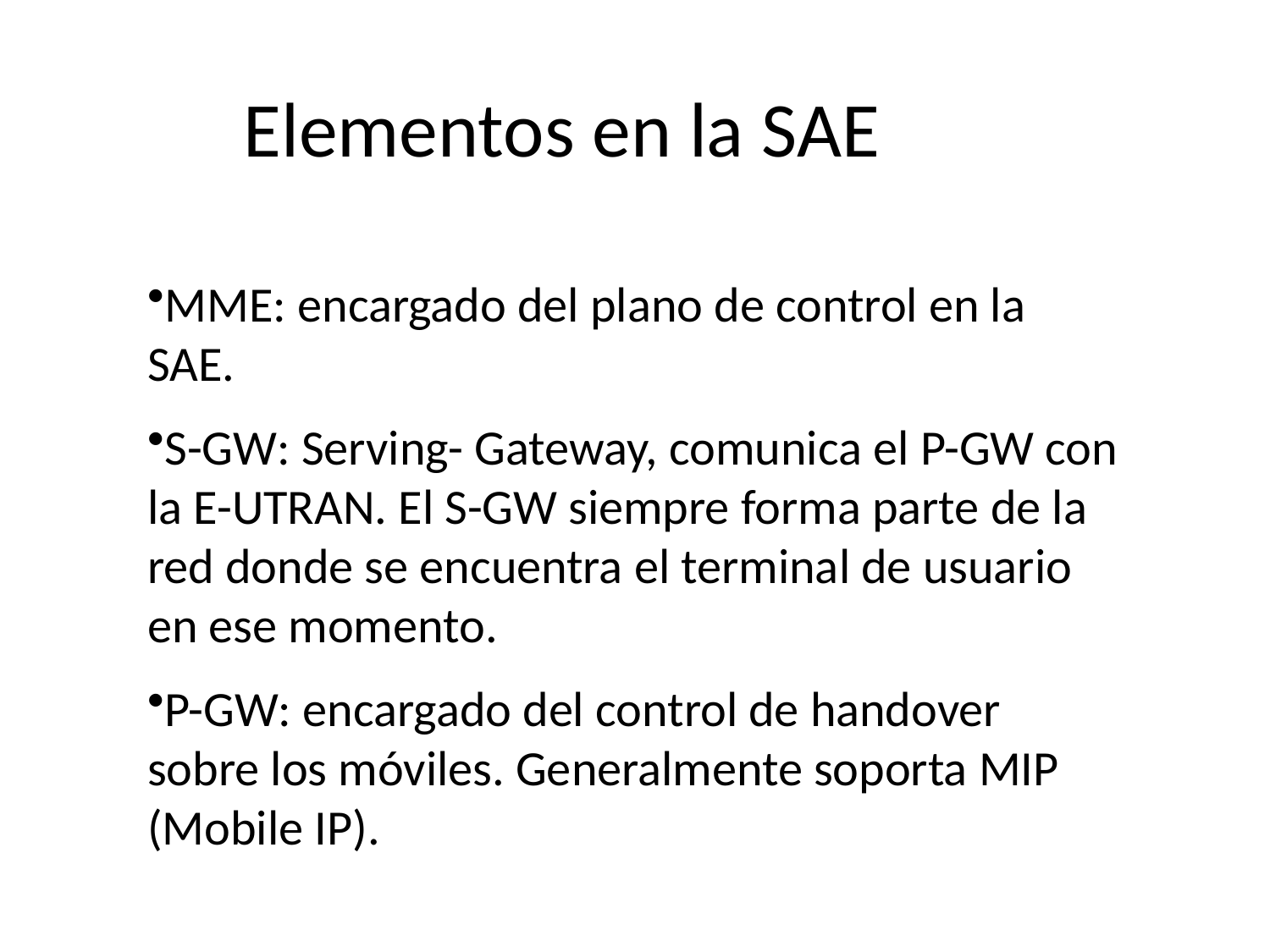

Elementos en la SAE
MME: encargado del plano de control en la SAE.
S-GW: Serving- Gateway, comunica el P-GW con la E-UTRAN. El S-GW siempre forma parte de la red donde se encuentra el terminal de usuario en ese momento.
P-GW: encargado del control de handover sobre los móviles. Generalmente soporta MIP (Mobile IP).